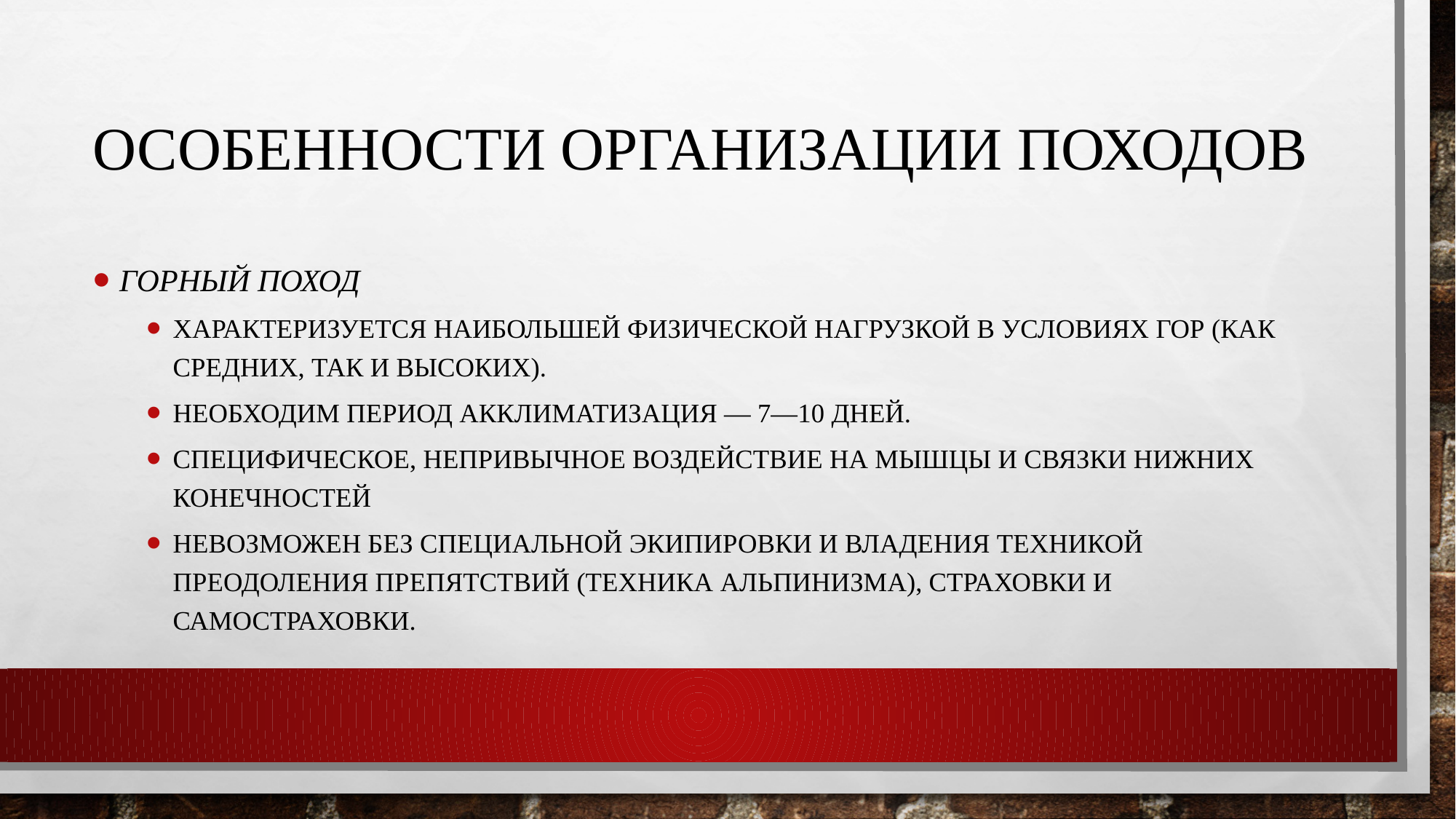

# Особенности организации походов
Горный поход
Характеризуется наибольшей физической нагрузкой в условиях гор (как средних, так и высоких).
Необходим период акклиматизация — 7—10 дней.
Специфическое, непривычное воздействие на мышцы и связки нижних конечностей
Невозможен без специальной экипировки и владения техникой преодоления препятствий (техника альпинизма), страховки и самостраховки.